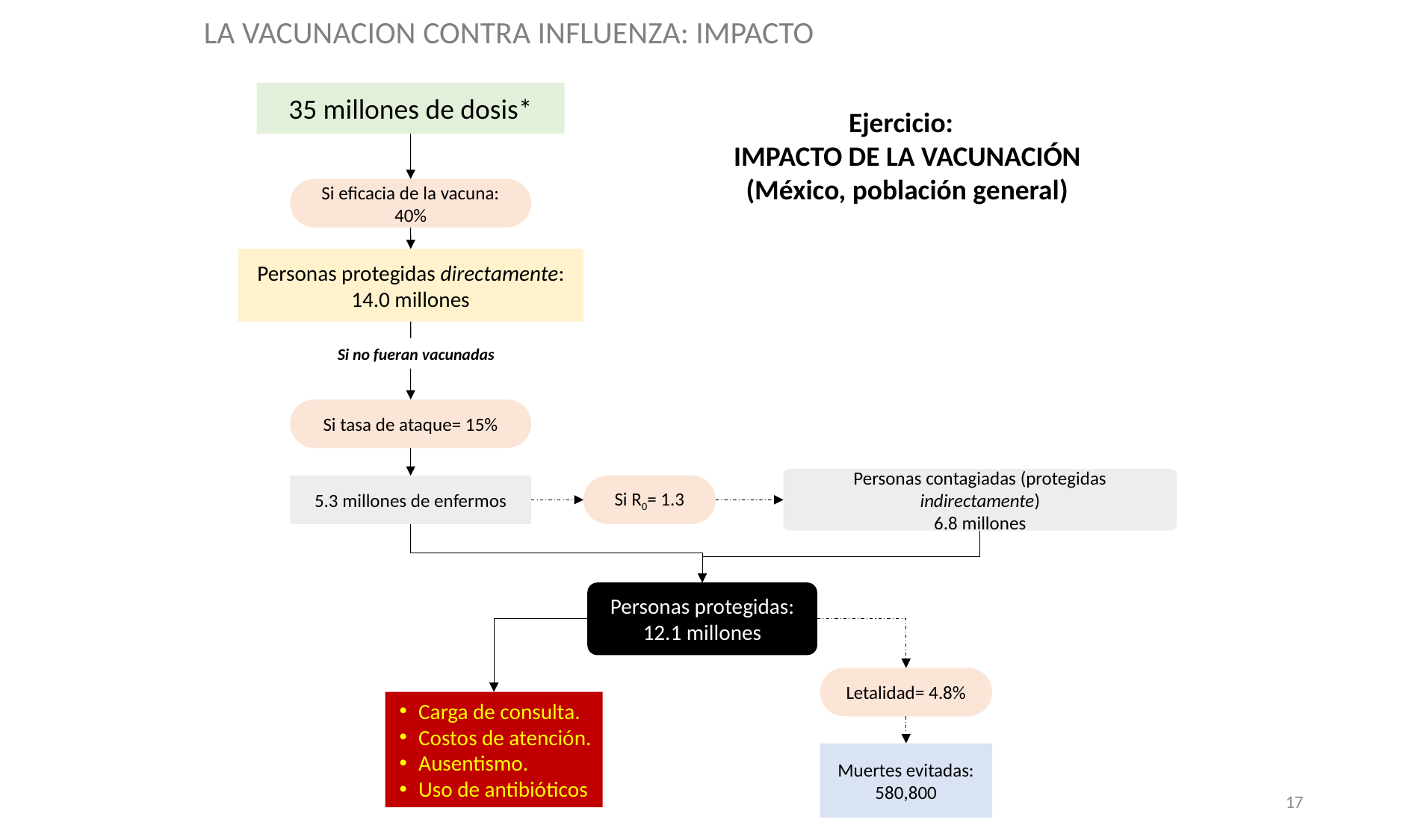

LA VACUNACION CONTRA INFLUENZA: IMPACTO

35 millones de dosis*
Ejercicio:
IMPACTO DE LA VACUNACIÓN
(México, población general)
Si eficacia de la vacuna: 40%
Personas protegidas directamente:
14.0 millones
Si no fueran vacunadas
Si tasa de ataque= 15%
Personas contagiadas (protegidas indirectamente)
6.8 millones
5.3 millones de enfermos
Si R0= 1.3
Personas protegidas:
12.1 millones
Letalidad= 4.8%
Carga de consulta.
Costos de atención.
Ausentismo.
Uso de antibióticos
Muertes evitadas:
580,800
17